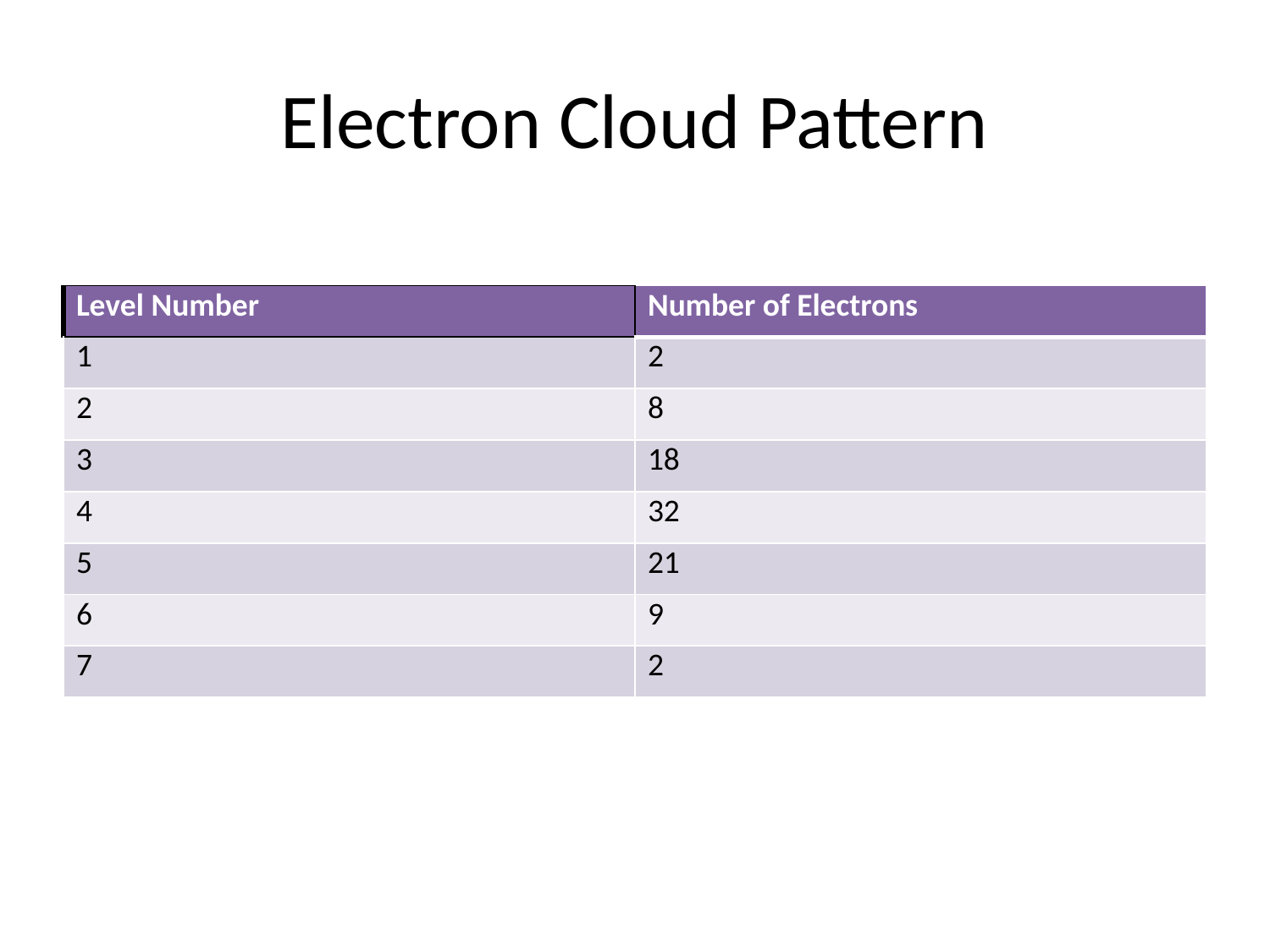

# Electron Cloud Pattern
| Level Number | Number of Electrons |
| --- | --- |
| 1 | 2 |
| 2 | 8 |
| 3 | 18 |
| 4 | 32 |
| 5 | 21 |
| 6 | 9 |
| 7 | 2 |